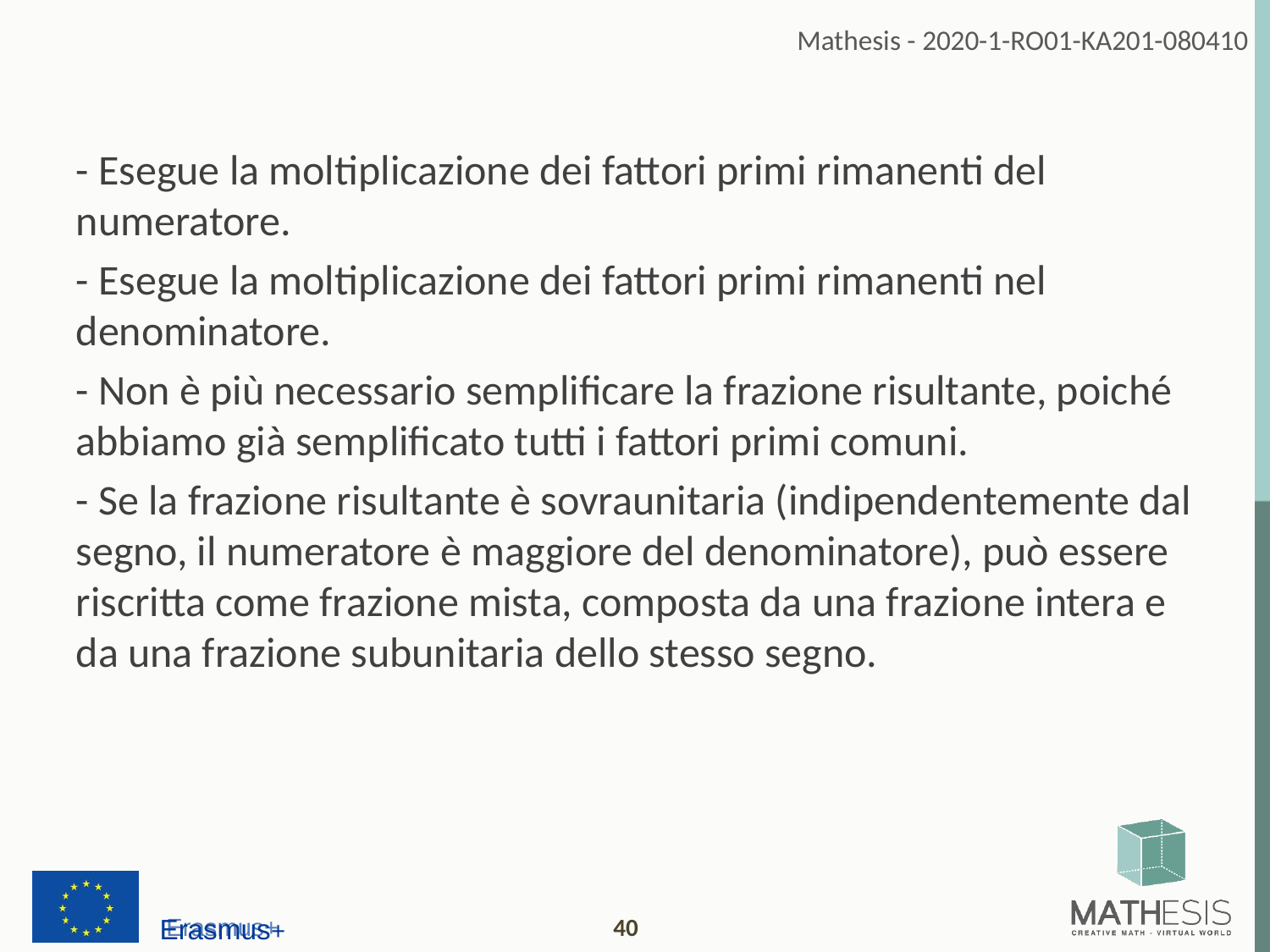

- Esegue la moltiplicazione dei fattori primi rimanenti del numeratore.
- Esegue la moltiplicazione dei fattori primi rimanenti nel denominatore.
- Non è più necessario semplificare la frazione risultante, poiché abbiamo già semplificato tutti i fattori primi comuni.
- Se la frazione risultante è sovraunitaria (indipendentemente dal segno, il numeratore è maggiore del denominatore), può essere riscritta come frazione mista, composta da una frazione intera e da una frazione subunitaria dello stesso segno.